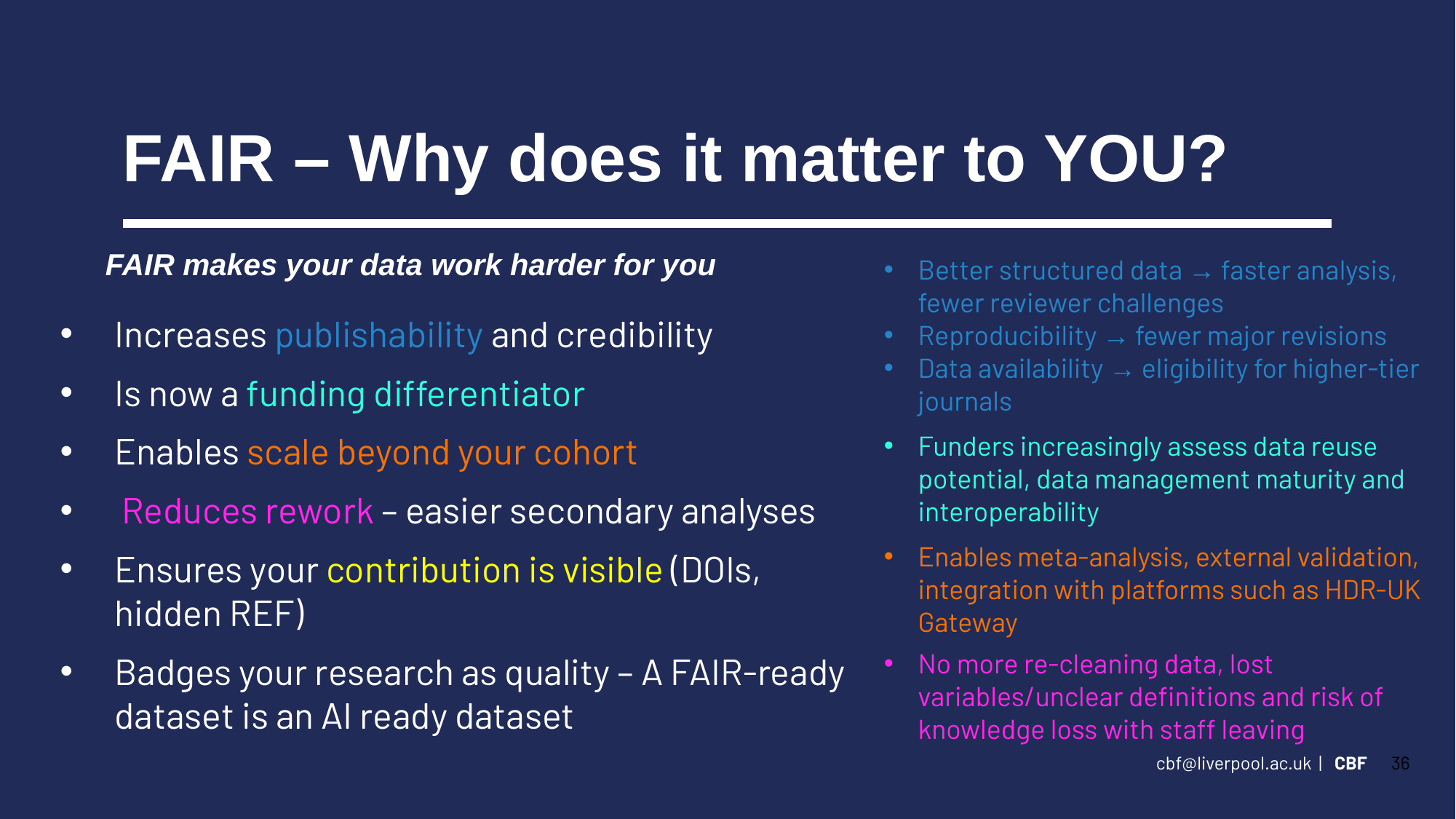

# FAIR – Why does it matter to YOU?
FAIR makes your data work harder for you
Better structured data → faster analysis, fewer reviewer challenges
Reproducibility → fewer major revisions
Data availability → eligibility for higher-tier journals
Increases publishability and credibility
Is now a funding differentiator
Enables scale beyond your cohort
 Reduces rework – easier secondary analyses
Ensures your contribution is visible (DOIs, hidden REF)
Badges your research as quality – A FAIR-ready dataset is an AI ready dataset
Funders increasingly assess data reuse potential, data management maturity and interoperability
Enables meta-analysis, external validation, integration with platforms such as HDR-UK Gateway
No more re-cleaning data, lost variables/unclear definitions and risk of knowledge loss with staff leaving
CBF
36